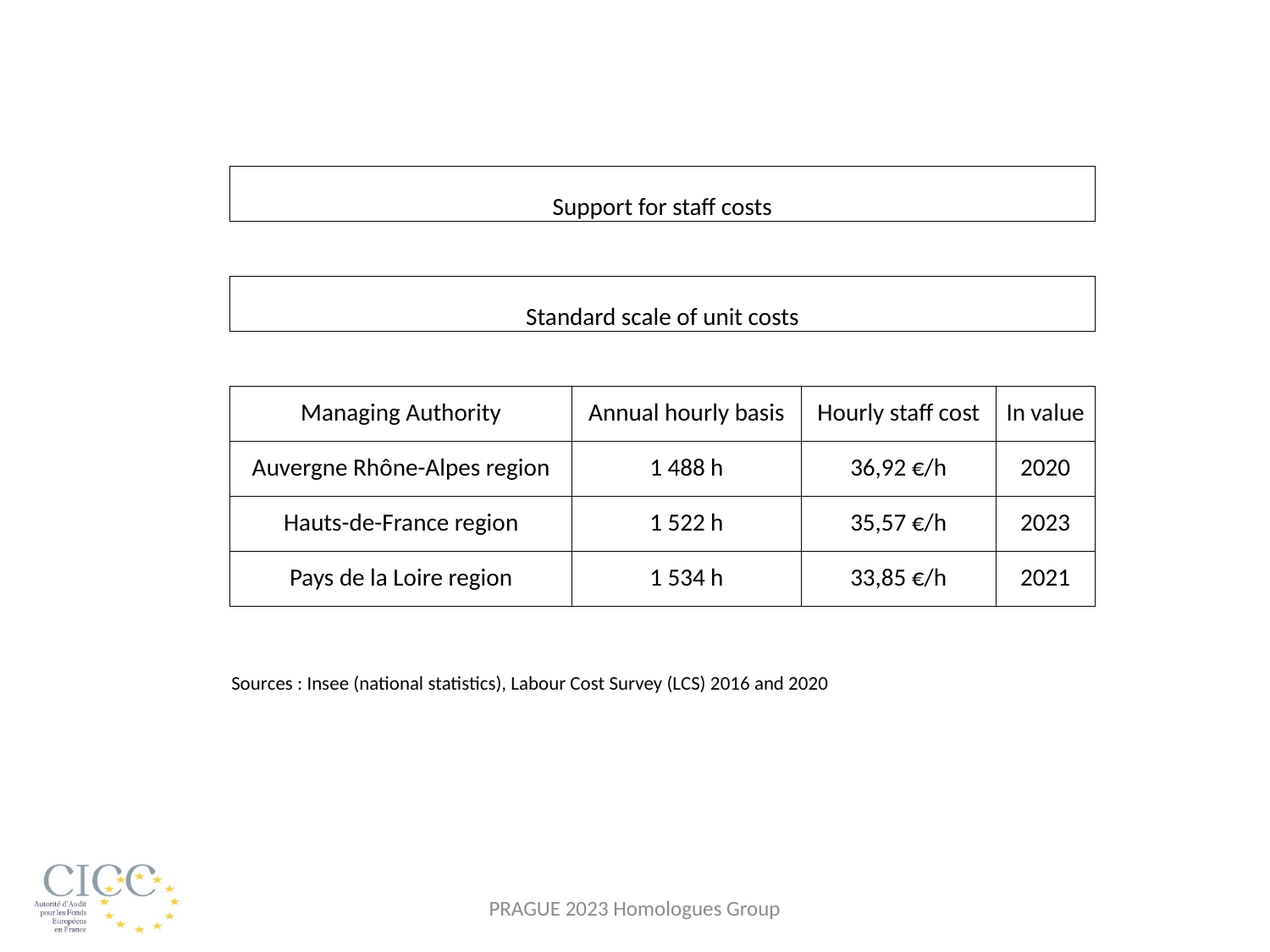

| Support for staff costs |  |  |  |
| --- | --- | --- | --- |
|  |  |  |  |
| Standard scale of unit costs |  |  |  |
|  |  |  |  |
| Managing Authority | Annual hourly basis | Hourly staff cost | In value |
| Auvergne Rhône-Alpes region | 1 488 h | 36,92 €/h | 2020 |
| Hauts-de-France region | 1 522 h | 35,57 €/h | 2023 |
| Pays de la Loire region | 1 534 h | 33,85 €/h | 2021 |
|  |  |  |  |
| Sources : Insee (national statistics), Labour Cost Survey (LCS) 2016 and 2020 |  |  |  |

PRAGUE 2023 Homologues Group